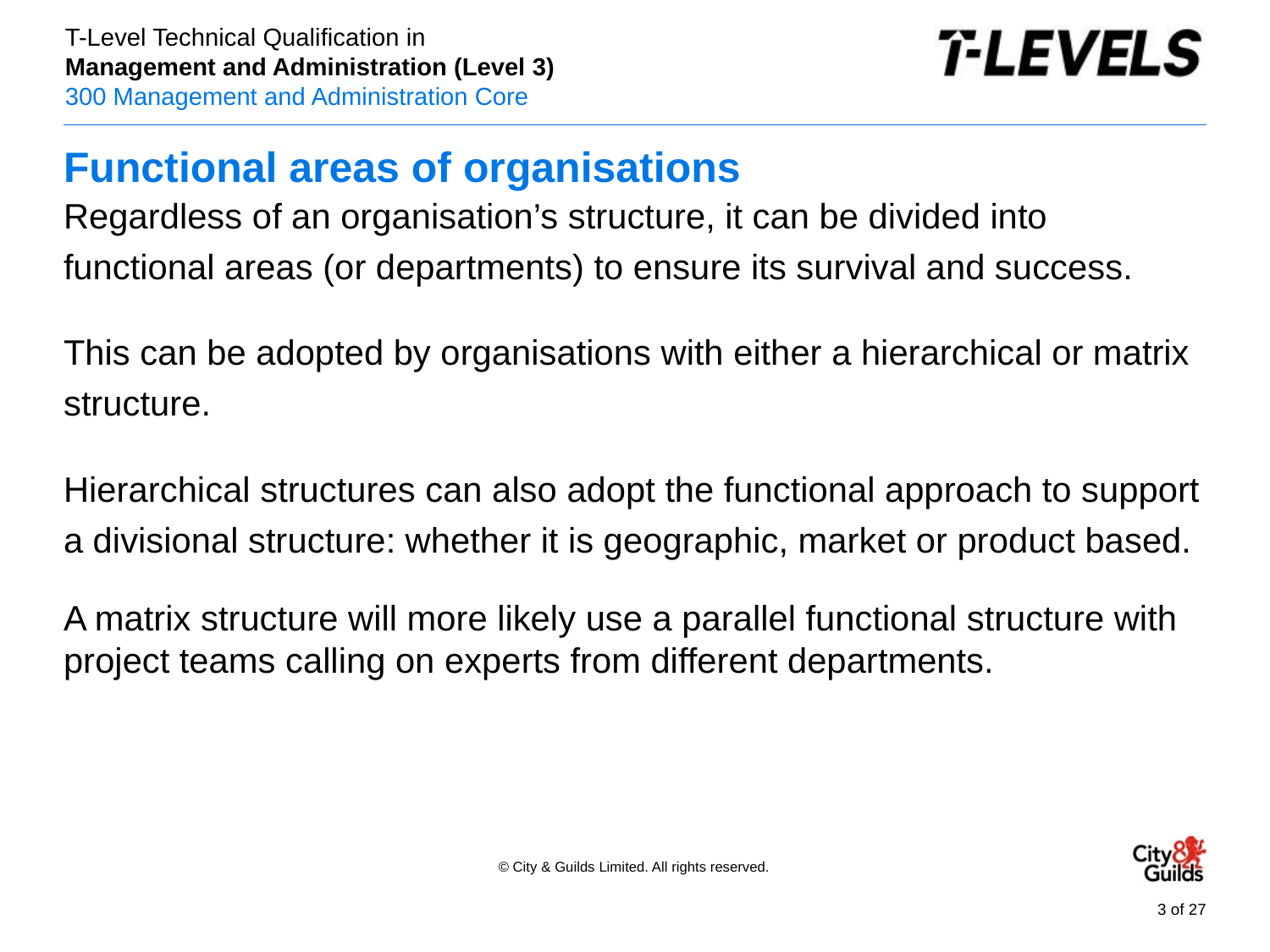

# Functional areas of organisations
Regardless of an organisation’s structure, it can be divided into functional areas (or departments) to ensure its survival and success.
This can be adopted by organisations with either a hierarchical or matrix structure.
Hierarchical structures can also adopt the functional approach to support a divisional structure: whether it is geographic, market or product based.
A matrix structure will more likely use a parallel functional structure with project teams calling on experts from different departments.